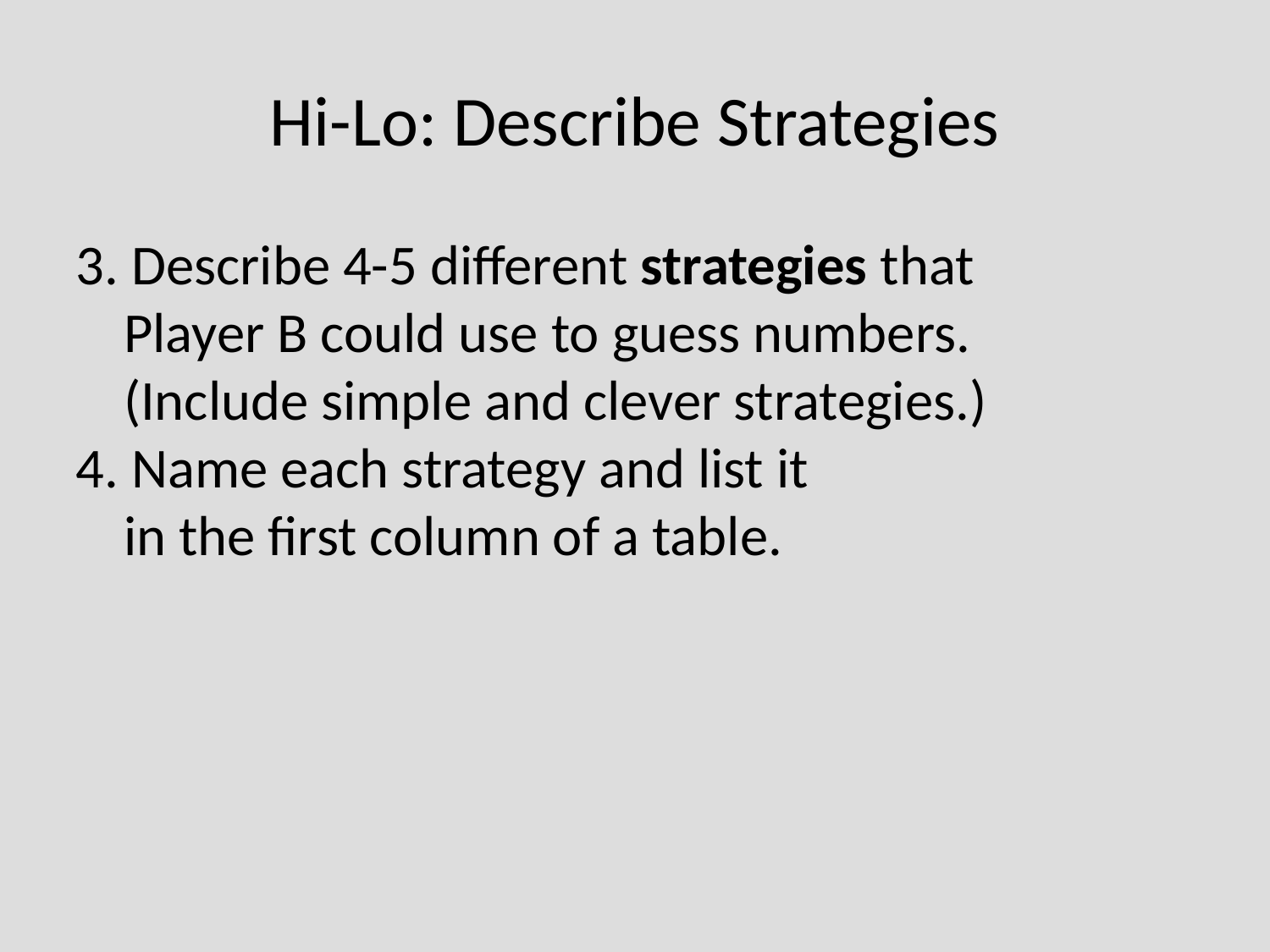

Hi-Lo: Describe Strategies
3. Describe 4-5 different strategies that
Player B could use to guess numbers.
(Include simple and clever strategies.)
4. Name each strategy and list it
in the first column of a table.